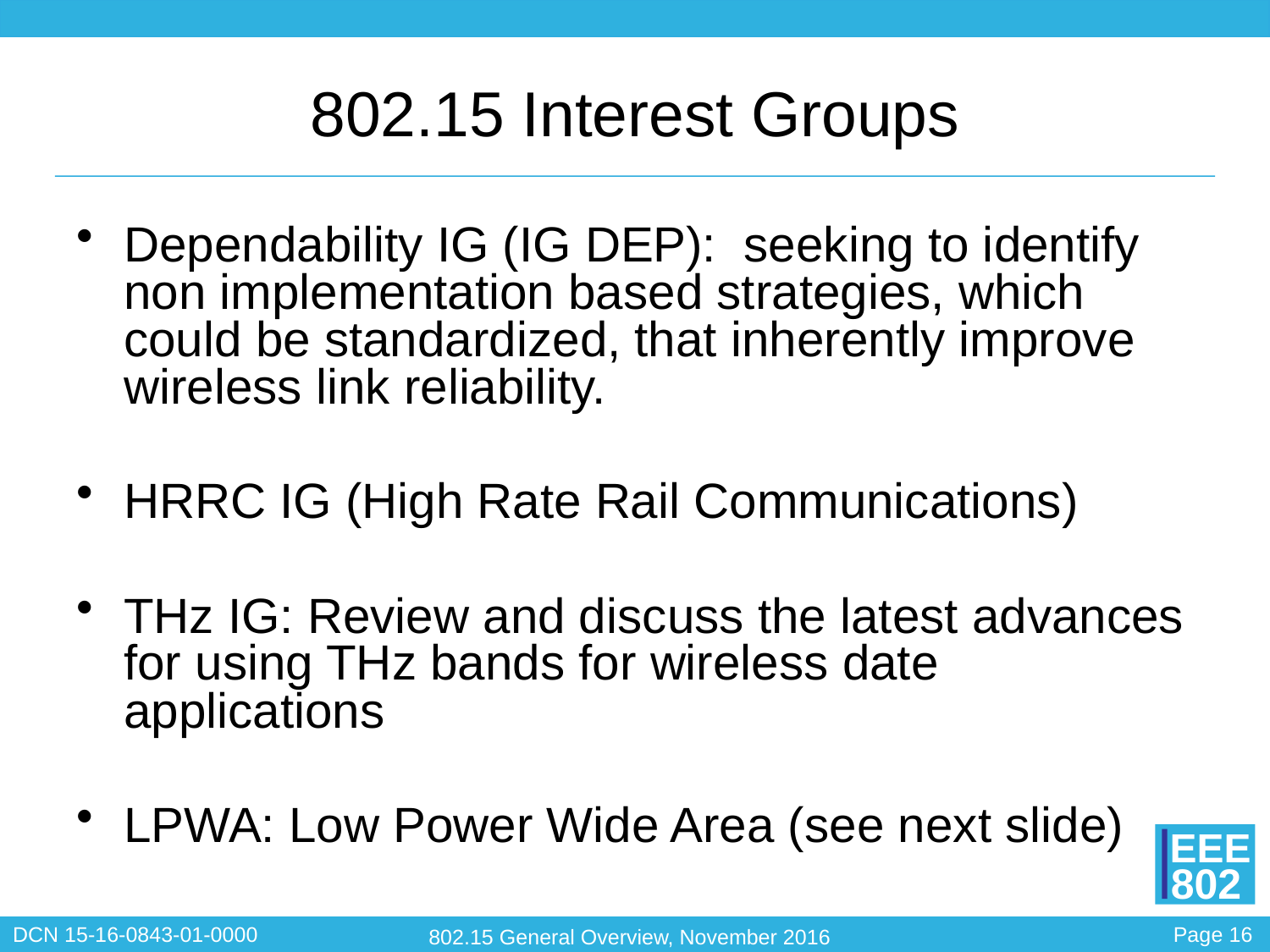

# 802.15 Interest Groups
Dependability IG (IG DEP):  seeking to identify non implementation based strategies, which could be standardized, that inherently improve wireless link reliability.

HRRC IG (High Rate Rail Communications)

THz IG: Review and discuss the latest advances for using THz bands for wireless date applications

LPWA: Low Power Wide Area (see next slide)